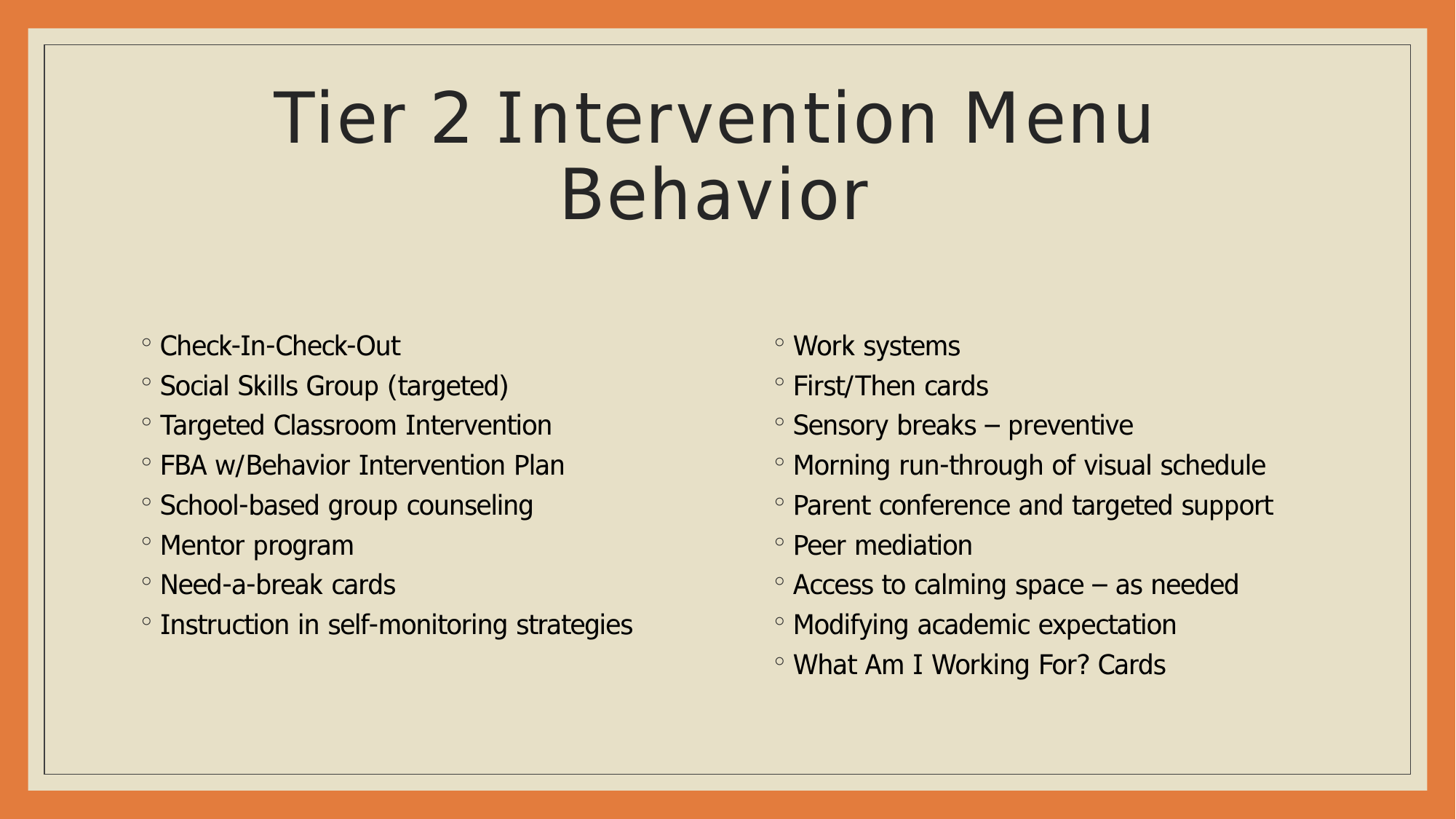

# Tier 2 Intervention Menu  Behavior

Check-In-Check-Out
Social Skills Group (targeted)
Targeted Classroom Intervention
FBA w/Behavior Intervention Plan
School-based group counseling
Mentor program
Need-a-break cards
Instruction in self-monitoring strategies

Work systems
First/Then cards
Sensory breaks – preventive
Morning run-through of visual schedule
Parent conference and targeted support
Peer mediation
Access to calming space – as needed
Modifying academic expectation
What Am I Working For? Cards